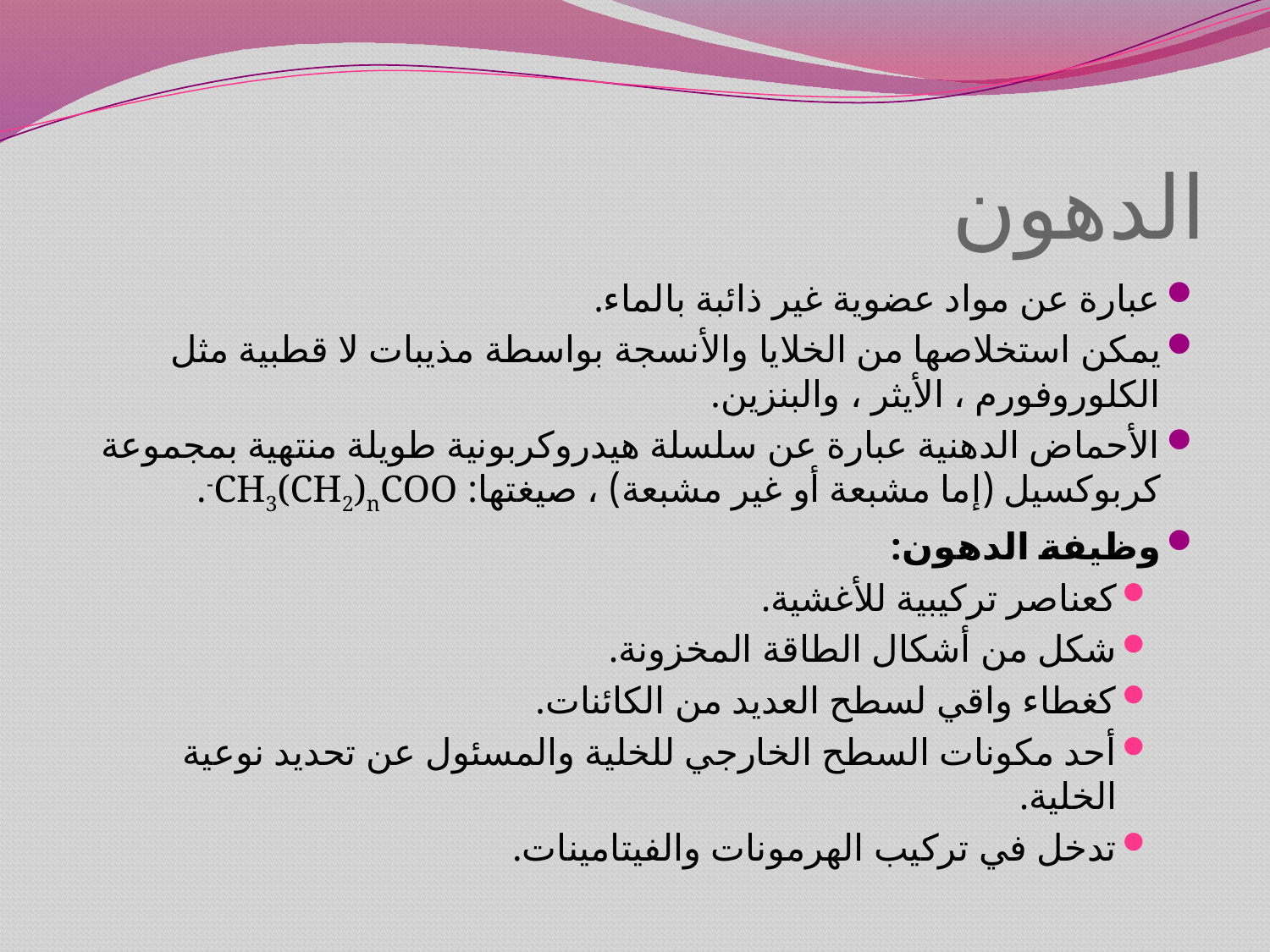

# الدهون
عبارة عن مواد عضوية غير ذائبة بالماء.
يمكن استخلاصها من الخلايا والأنسجة بواسطة مذيبات لا قطبية مثل الكلوروفورم ، الأيثر ، والبنزين.
الأحماض الدهنية عبارة عن سلسلة هيدروكربونية طويلة منتهية بمجموعة كربوكسيل (إما مشبعة أو غير مشبعة) ، صيغتها: CH3(CH2)nCOO-.
وظيفة الدهون:
كعناصر تركيبية للأغشية.
شكل من أشكال الطاقة المخزونة.
كغطاء واقي لسطح العديد من الكائنات.
أحد مكونات السطح الخارجي للخلية والمسئول عن تحديد نوعية الخلية.
تدخل في تركيب الهرمونات والفيتامينات.